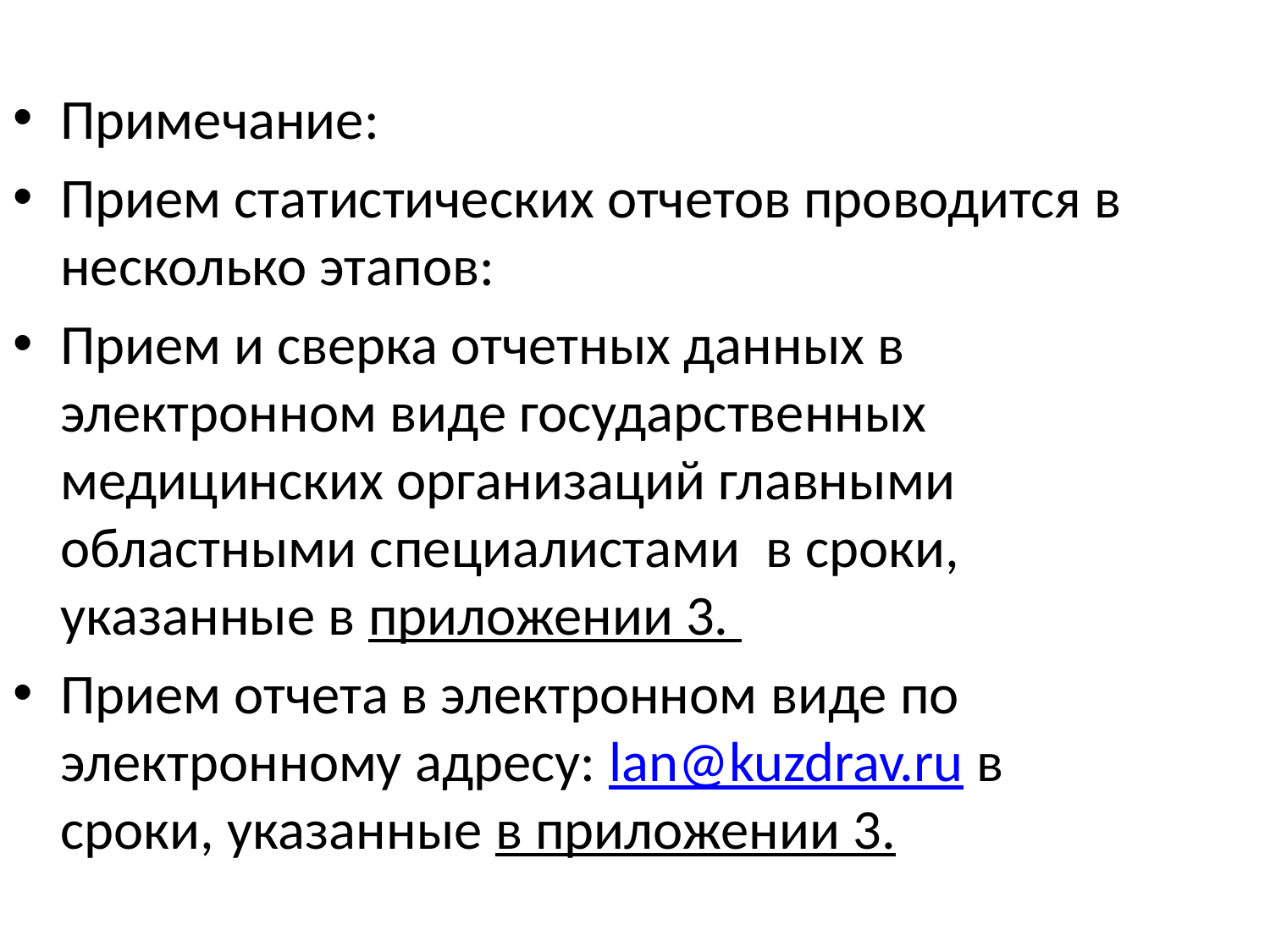

Примечание:
Прием статистических отчетов проводится в несколько этапов:
Прием и сверка отчетных данных в электронном виде государственных медицинских организаций главными областными специалистами  в сроки, указанные в приложении 3.
Прием отчета в электронном виде по электронному адресу: lan@kuzdrav.ru в сроки, указанные в приложении 3.